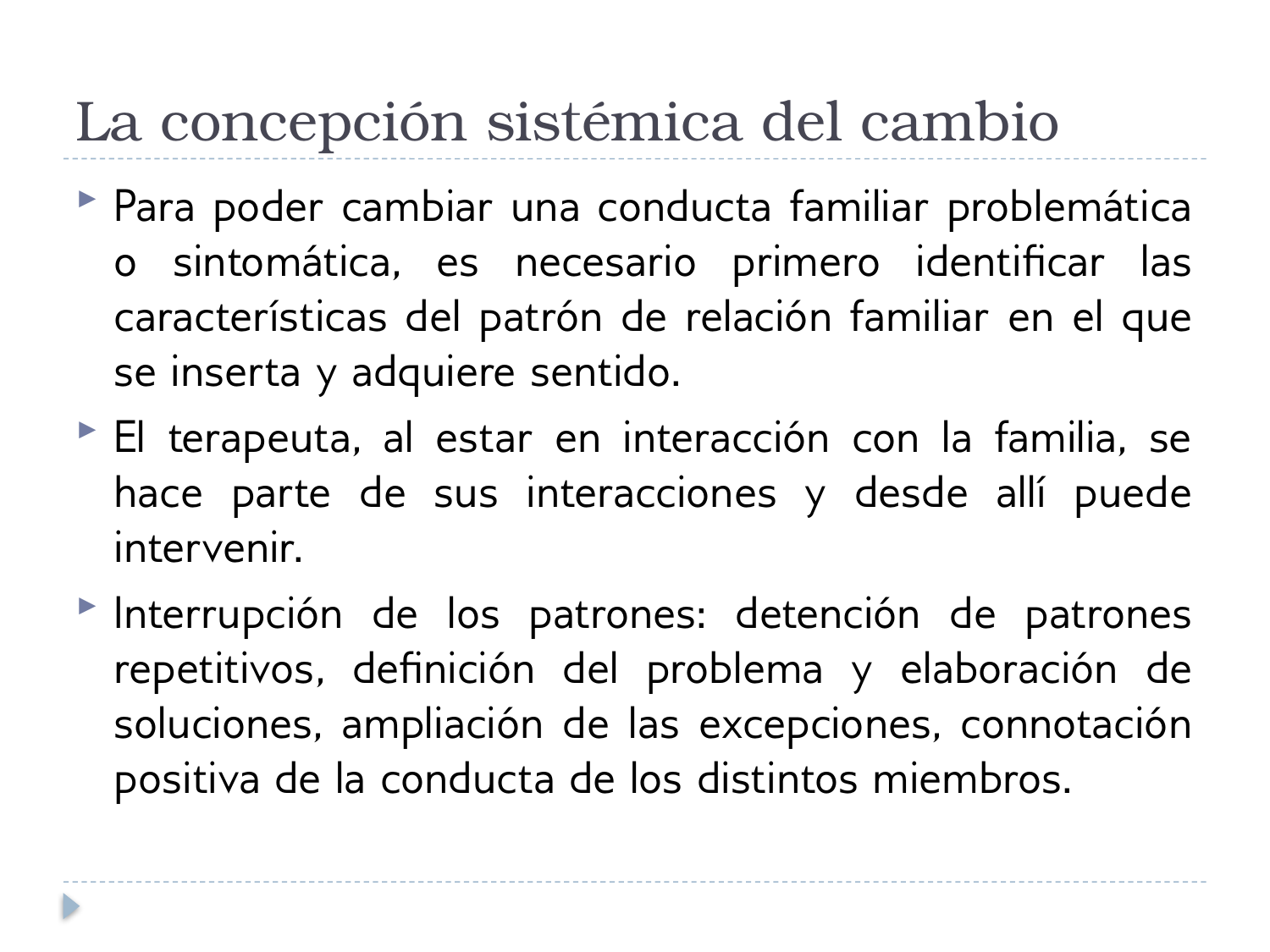

# La concepción sistémica del cambio
Para poder cambiar una conducta familiar problemática o sintomática, es necesario primero identificar las características del patrón de relación familiar en el que se inserta y adquiere sentido.
El terapeuta, al estar en interacción con la familia, se hace parte de sus interacciones y desde allí puede intervenir.
Interrupción de los patrones: detención de patrones repetitivos, definición del problema y elaboración de soluciones, ampliación de las excepciones, connotación positiva de la conducta de los distintos miembros.